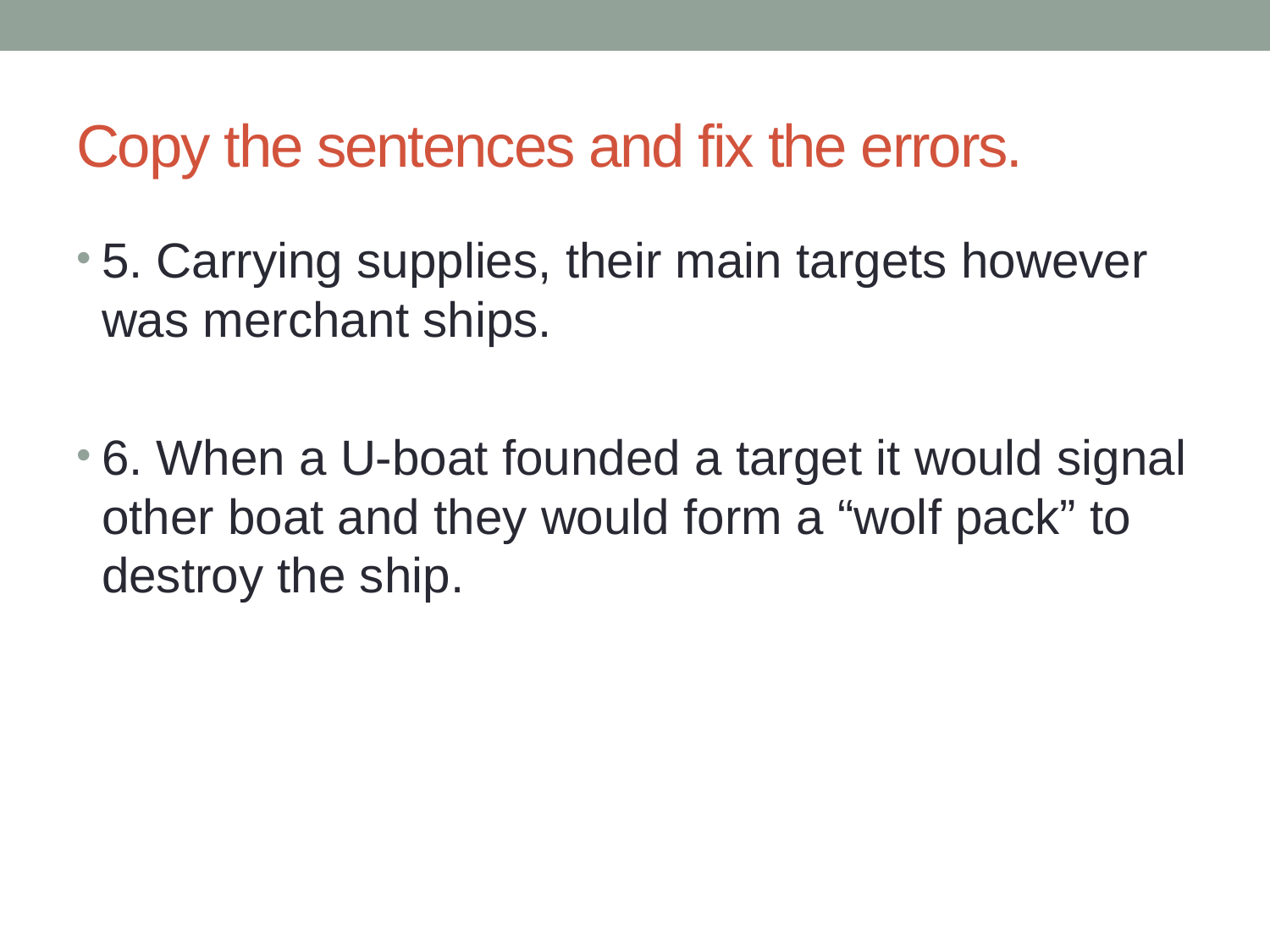

# Copy the sentences and fix the errors.
5. Carrying supplies, their main targets however was merchant ships.

6. When a U-boat founded a target it would signal other boat and they would form a “wolf pack” to destroy the ship.